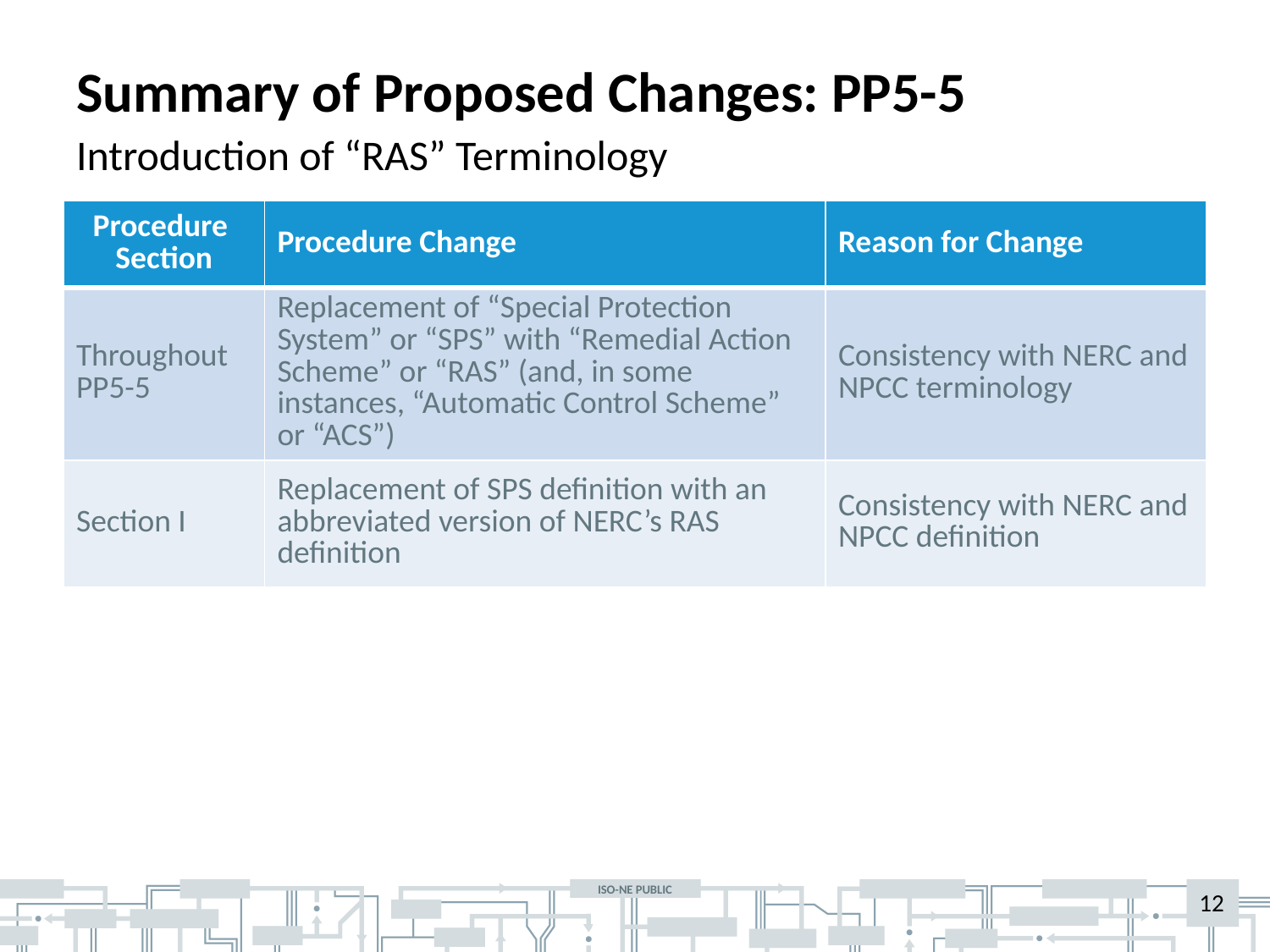

# Summary of Proposed Changes: PP5-5
Introduction of “RAS” Terminology
| Procedure Section | Procedure Change | Reason for Change |
| --- | --- | --- |
| Throughout PP5-5 | Replacement of “Special Protection System” or “SPS” with “Remedial Action Scheme” or “RAS” (and, in some instances, “Automatic Control Scheme” or “ACS”) | Consistency with NERC and NPCC terminology |
| Section I | Replacement of SPS definition with an abbreviated version of NERC’s RAS definition | Consistency with NERC and NPCC definition |
12